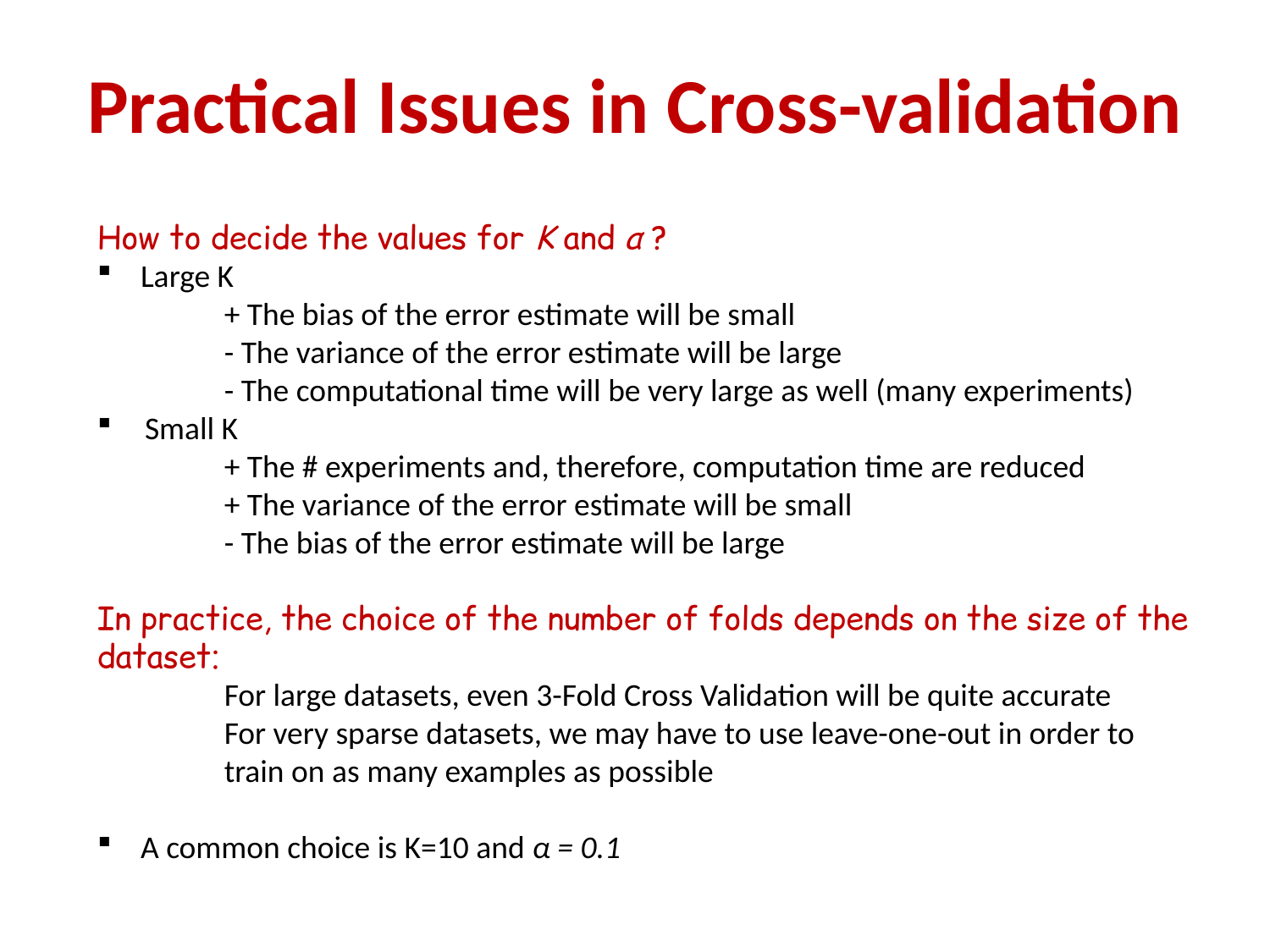

# Practical Issues in Cross-validation
How to decide the values for K and α ?
    Large K
	+ The bias of the error estimate will be small
	- The variance of the error estimate will be large
	- The computational time will be very large as well (many experiments)
Small K
	+ The # experiments and, therefore, computation time are reduced
	+ The variance of the error estimate will be small
	- The bias of the error estimate will be large

In practice, the choice of the number of folds depends on the size of the dataset:
	For large datasets, even 3-Fold Cross Validation will be quite accurate
	For very sparse datasets, we may have to use leave-one-out in order to
	train on as many examples as possible

    A common choice is K=10 and α = 0.1
TexPoint fonts used in EMF.
Read the TexPoint manual before you delete this box.: AAAAAAA